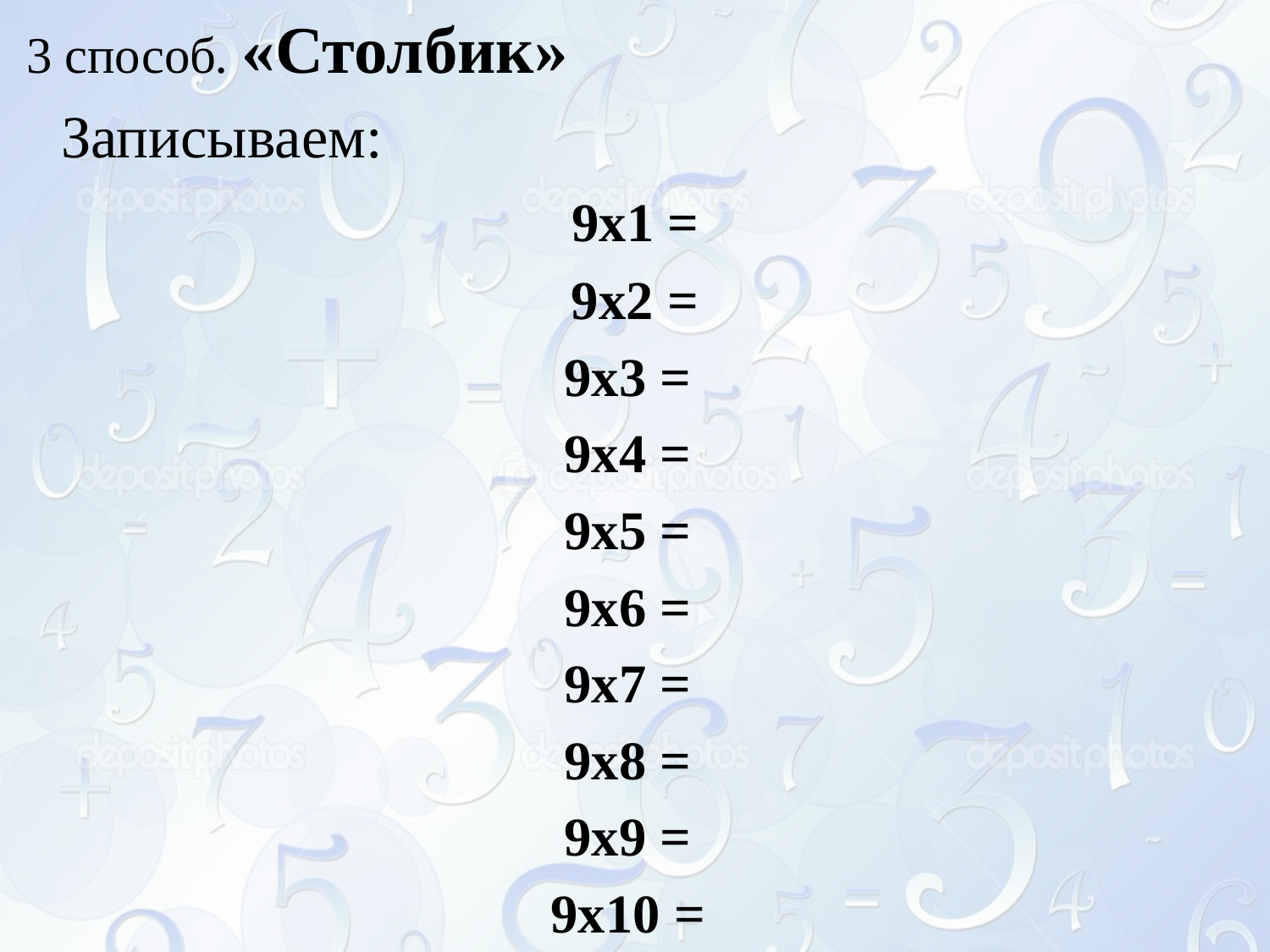

3 способ. «Столбик»
Записываем:
 9x1 =
9x2 =
9x3 =
9x4 =
9x5 =
9x6 =
9x7 =
9x8 =
9x9 =
9х10 =